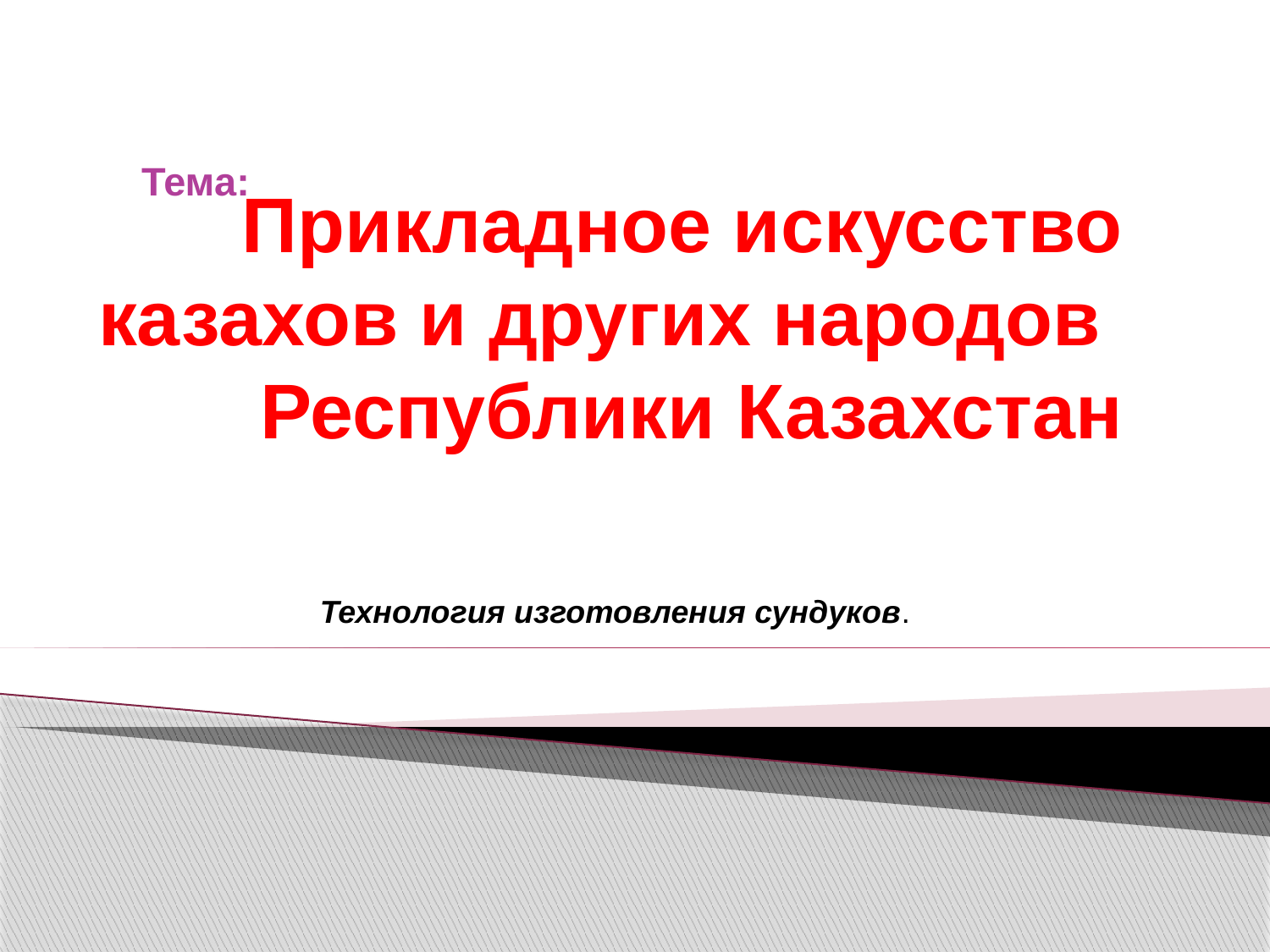

# Тема:
Прикладное искусство казахов и других народов  Республики Казахстан
Технология изготовления сундуков.